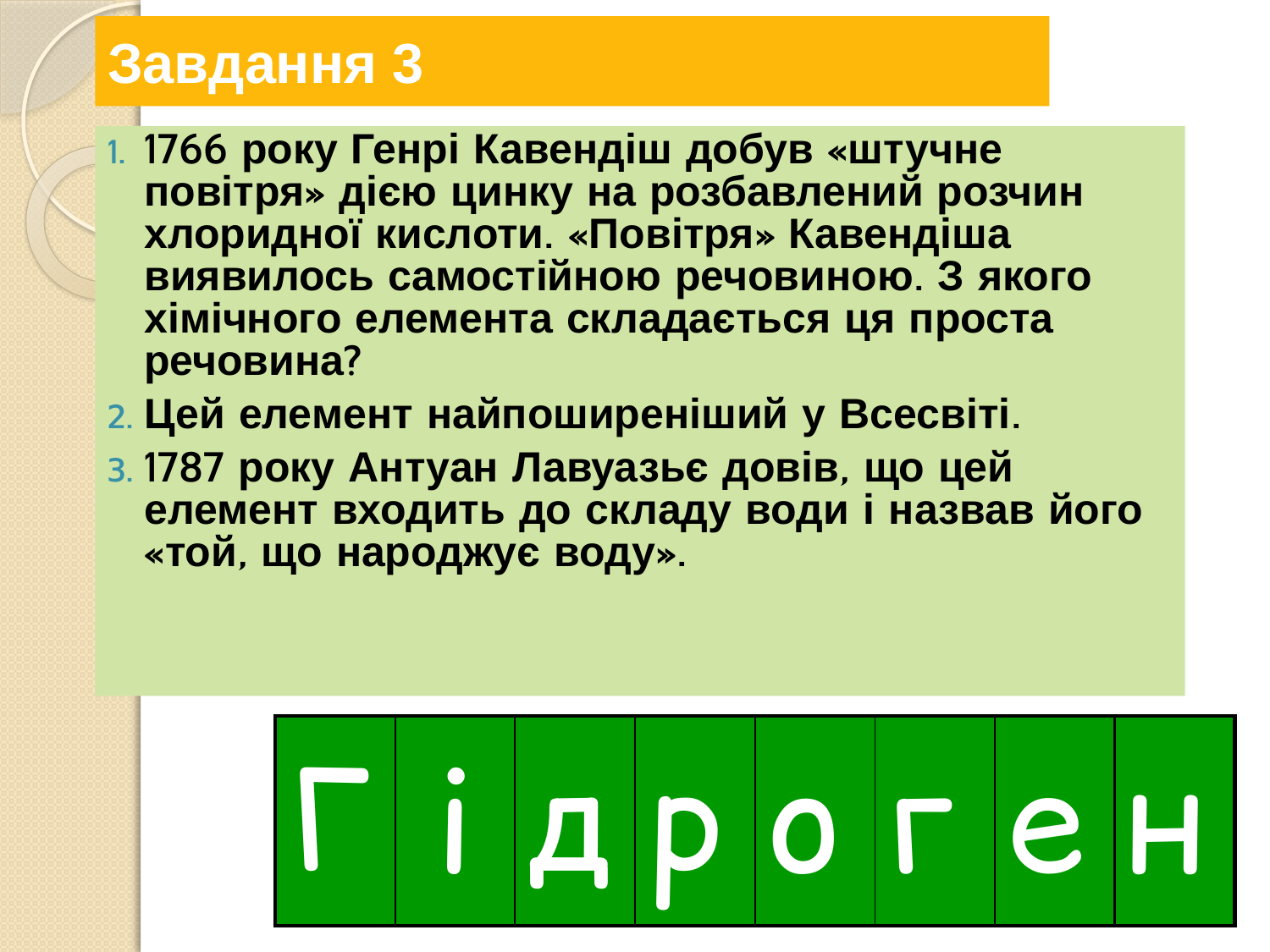

# Завдання 3
1766 року Генрі Кавендіш добув «штучне повітря» дією цинку на розбавлений розчин хлоридної кислоти. «Повітря» Кавендіша виявилось самостійною речовиною. З якого хімічного елемента складається ця проста речовина?
Цей елемент найпоширеніший у Всесвіті.
1787 року Антуан Лавуазьє довів, що цей елемент входить до складу води і назвав його «той, що народжує воду».
|  |  |  |  |  |  |  |  |
| --- | --- | --- | --- | --- | --- | --- | --- |
| Г | і | д | р | о | г | е | н |
| --- | --- | --- | --- | --- | --- | --- | --- |